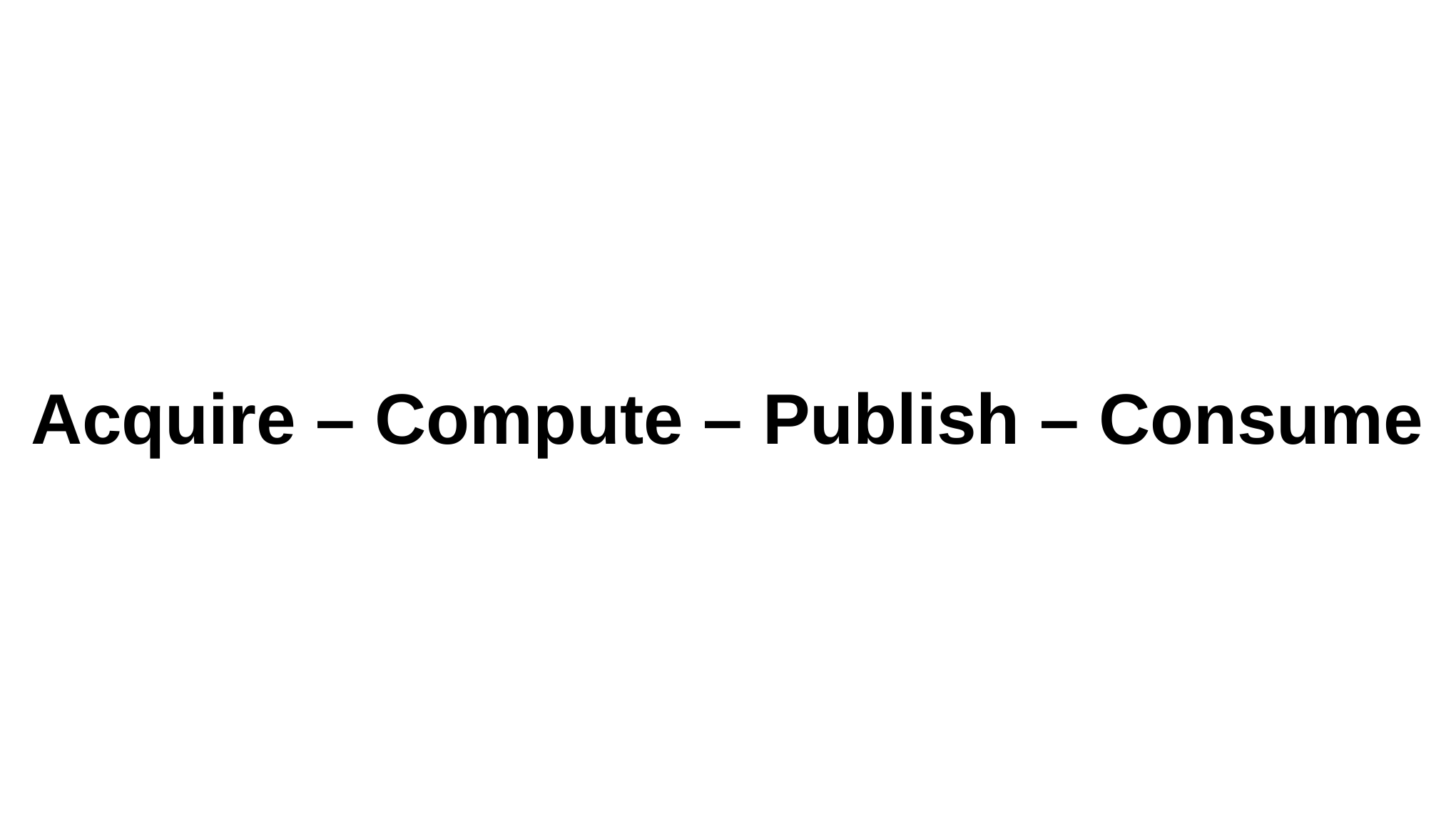

# Acquire – Compute – Publish – Consume